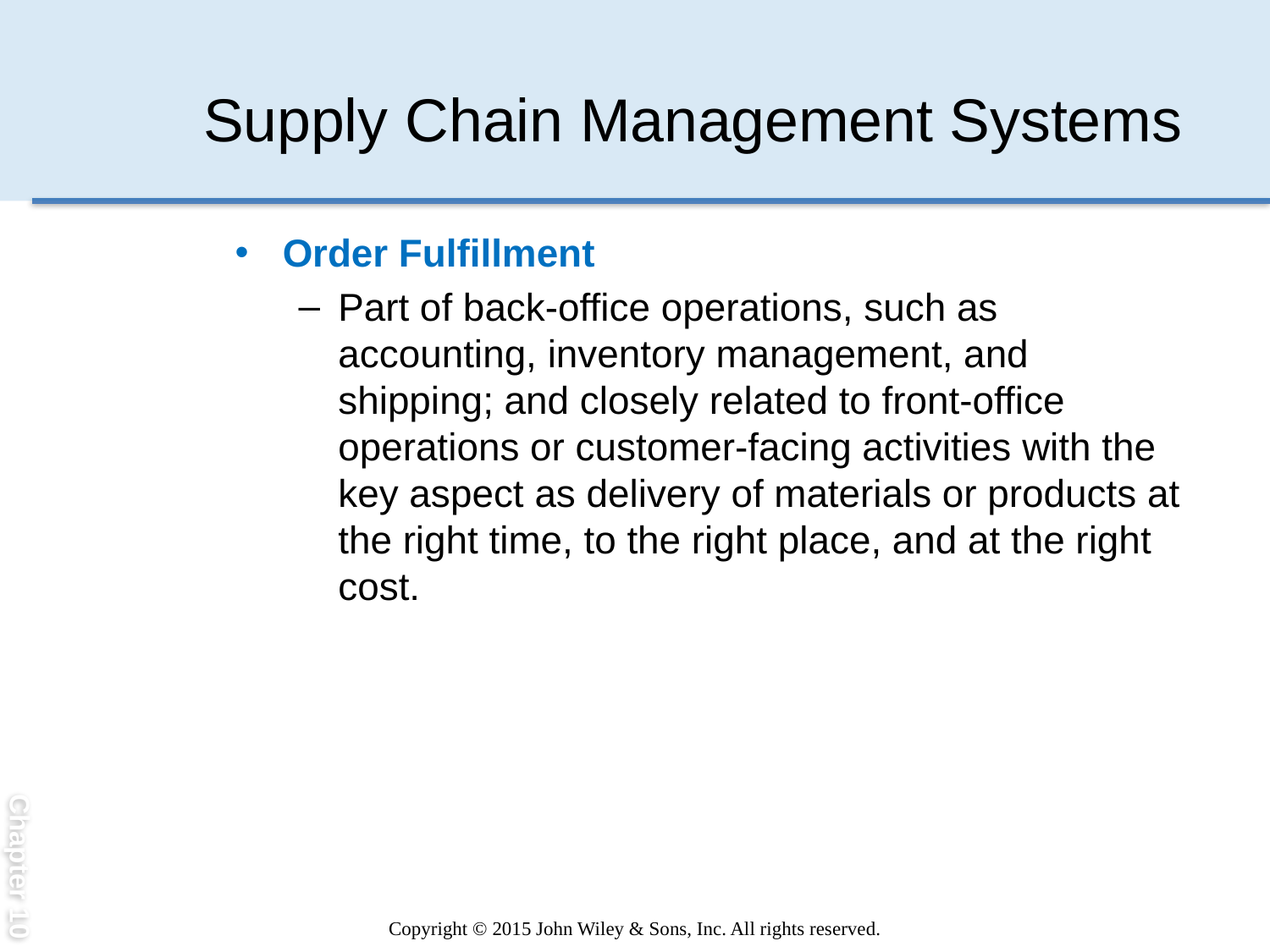

Chapter 10
# Supply Chain Management Systems
Order Fulfillment
Part of back-office operations, such as accounting, inventory management, and shipping; and closely related to front-office operations or customer-facing activities with the key aspect as delivery of materials or products at the right time, to the right place, and at the right cost.